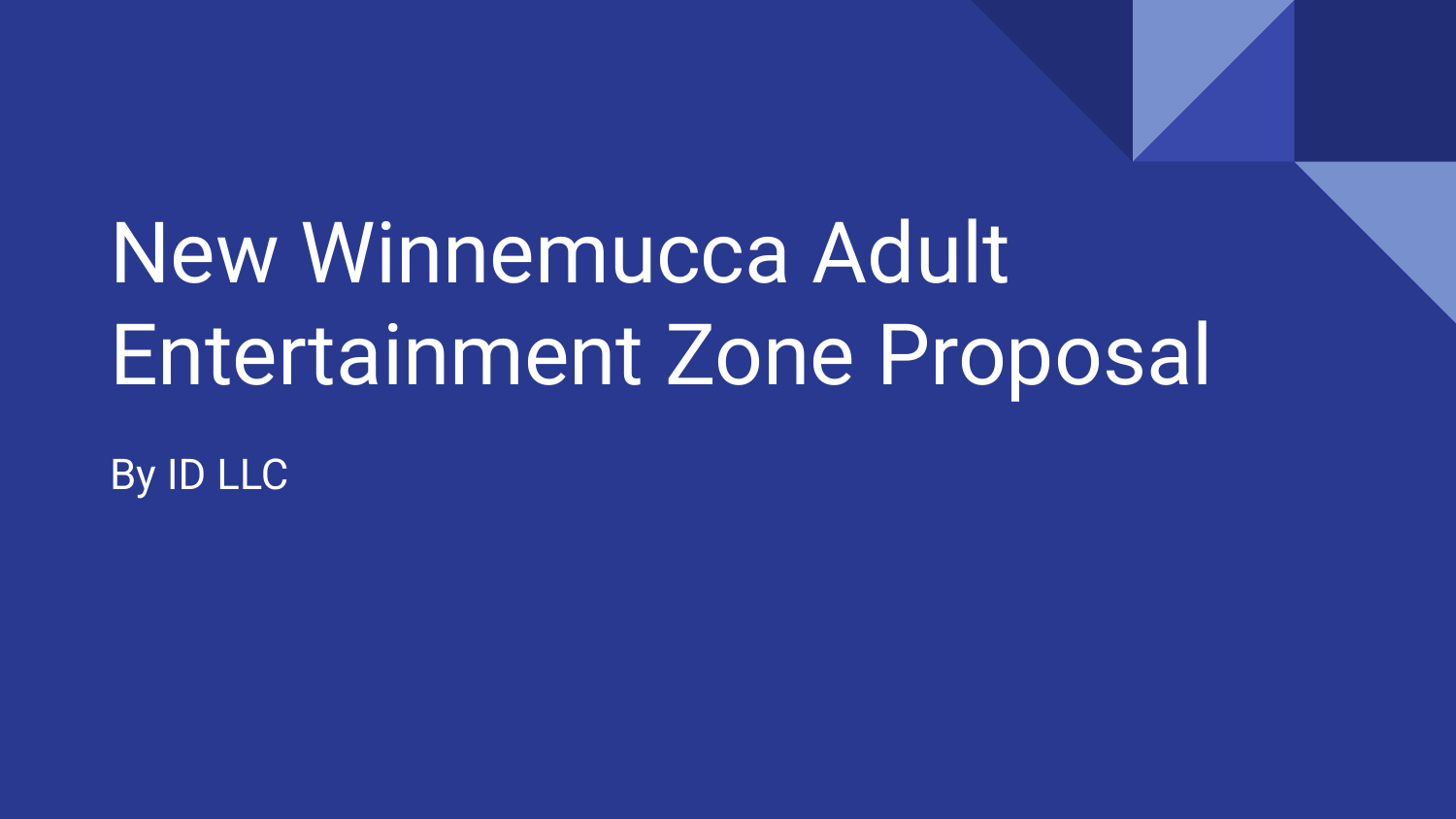

# New Winnemucca Adult Entertainment Zone Proposal
By ID LLC